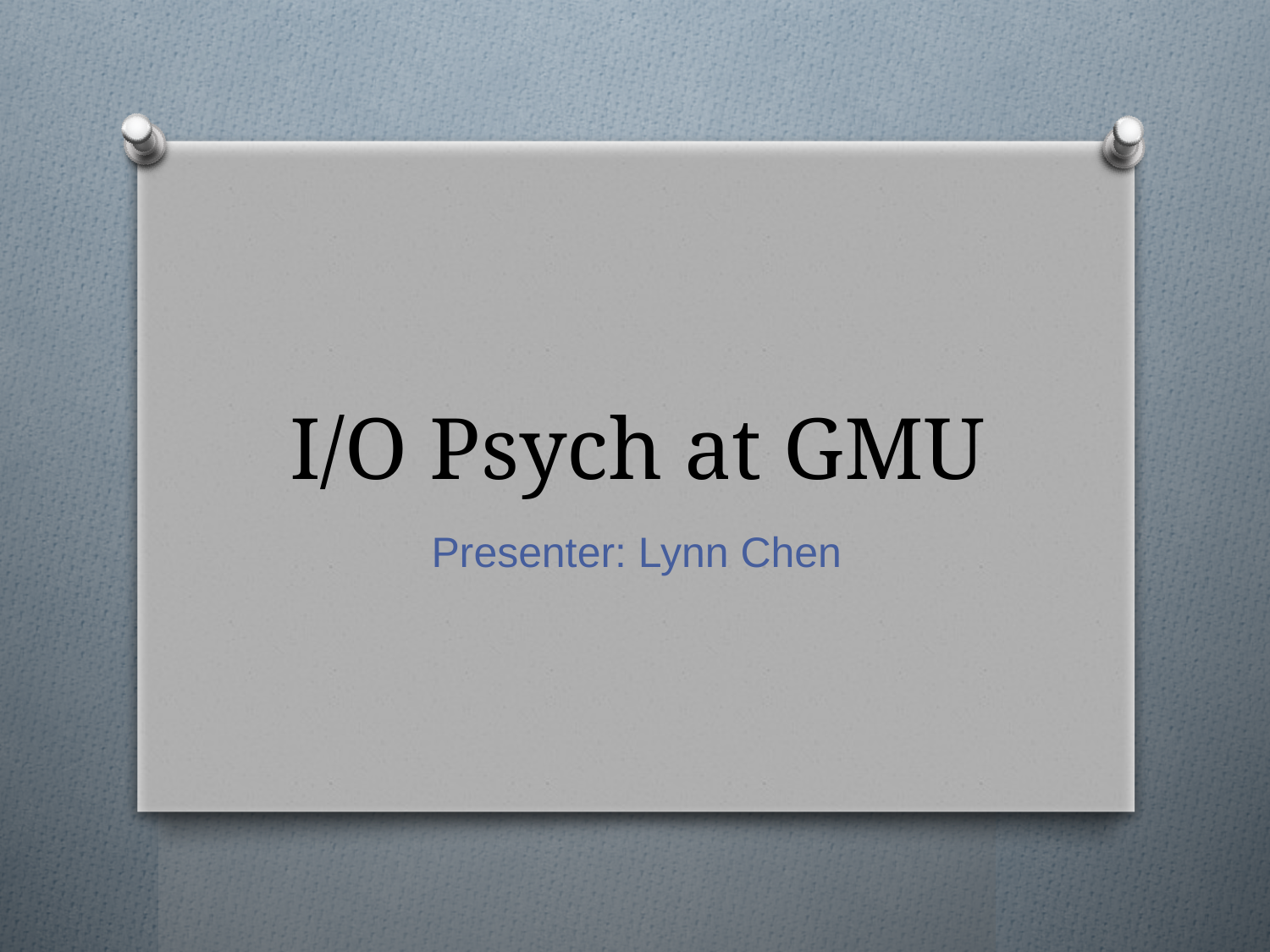

# I/O Psych at GMU
Presenter: Lynn Chen